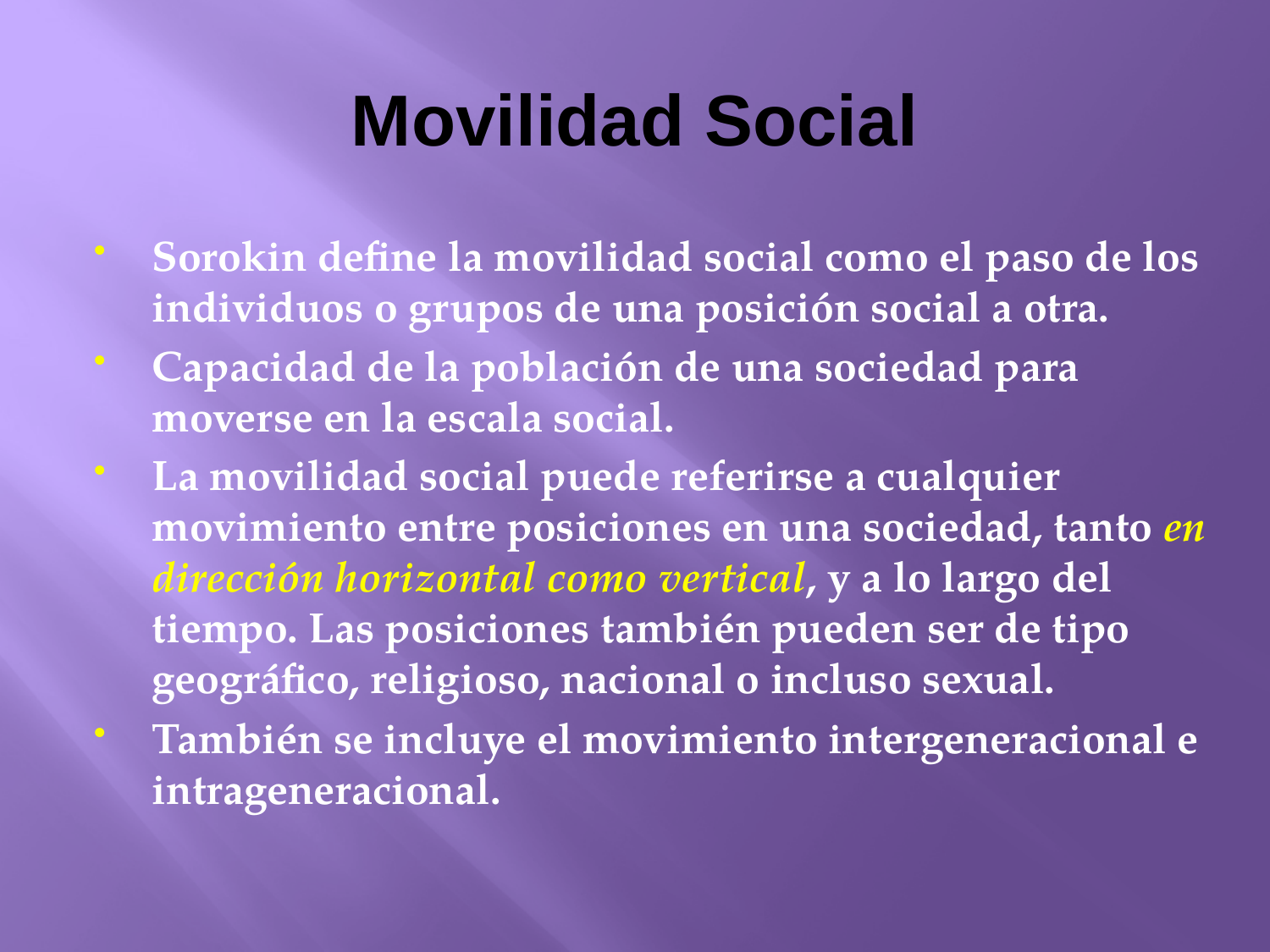

# Movilidad Social
Sorokin define la movilidad social como el paso de los individuos o grupos de una posición social a otra.
Capacidad de la población de una sociedad para moverse en la escala social.
La movilidad social puede referirse a cualquier movimiento entre posiciones en una sociedad, tanto en dirección horizontal como vertical, y a lo largo del tiempo. Las posiciones también pueden ser de tipo geográfico, religioso, nacional o incluso sexual.
También se incluye el movimiento intergeneracional e intrageneracional.